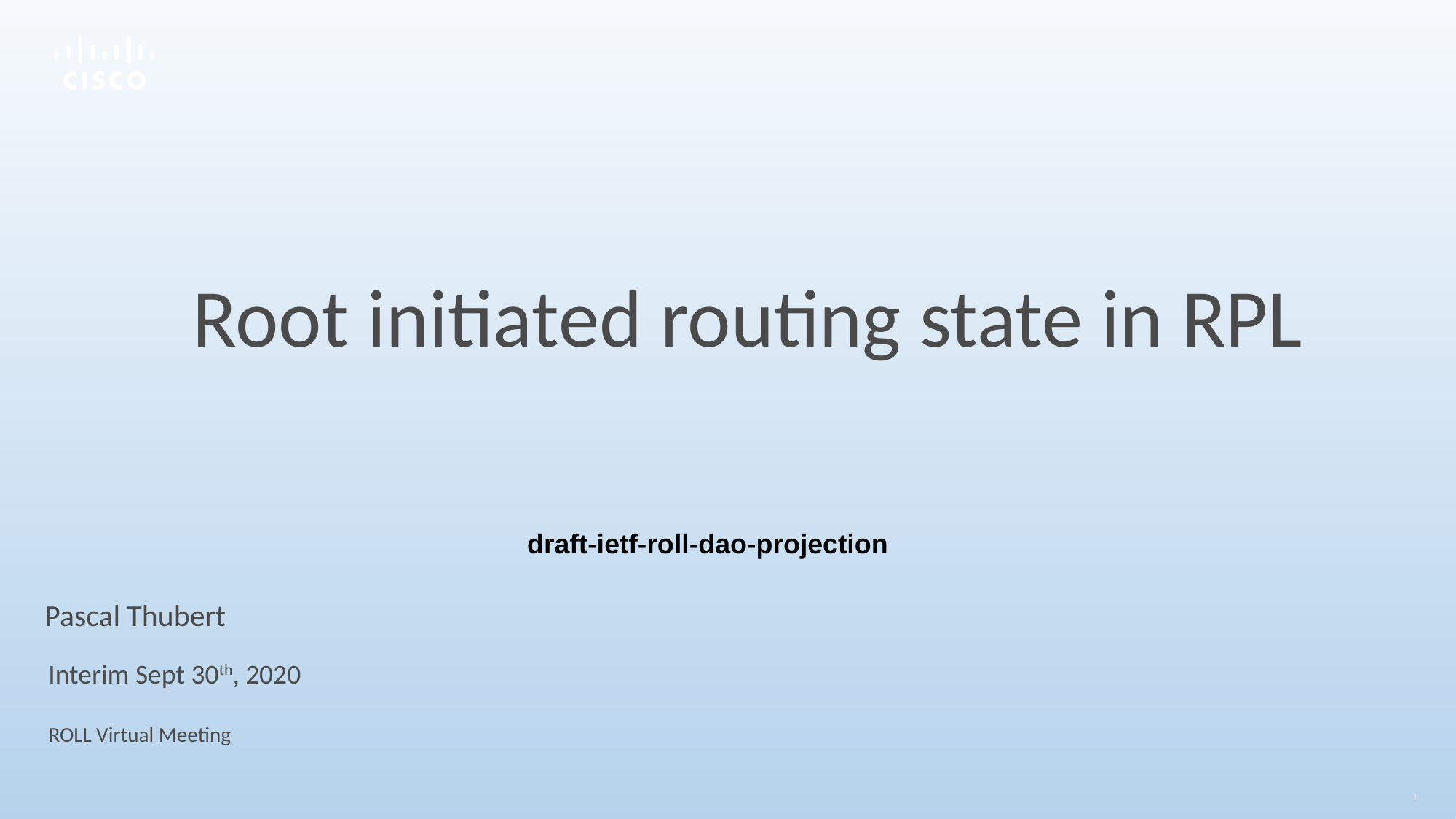

# Root initiated routing state in RPL
draft-ietf-roll-dao-projection

Pascal Thubert
Interim Sept 30th, 2020
ROLL Virtual Meeting